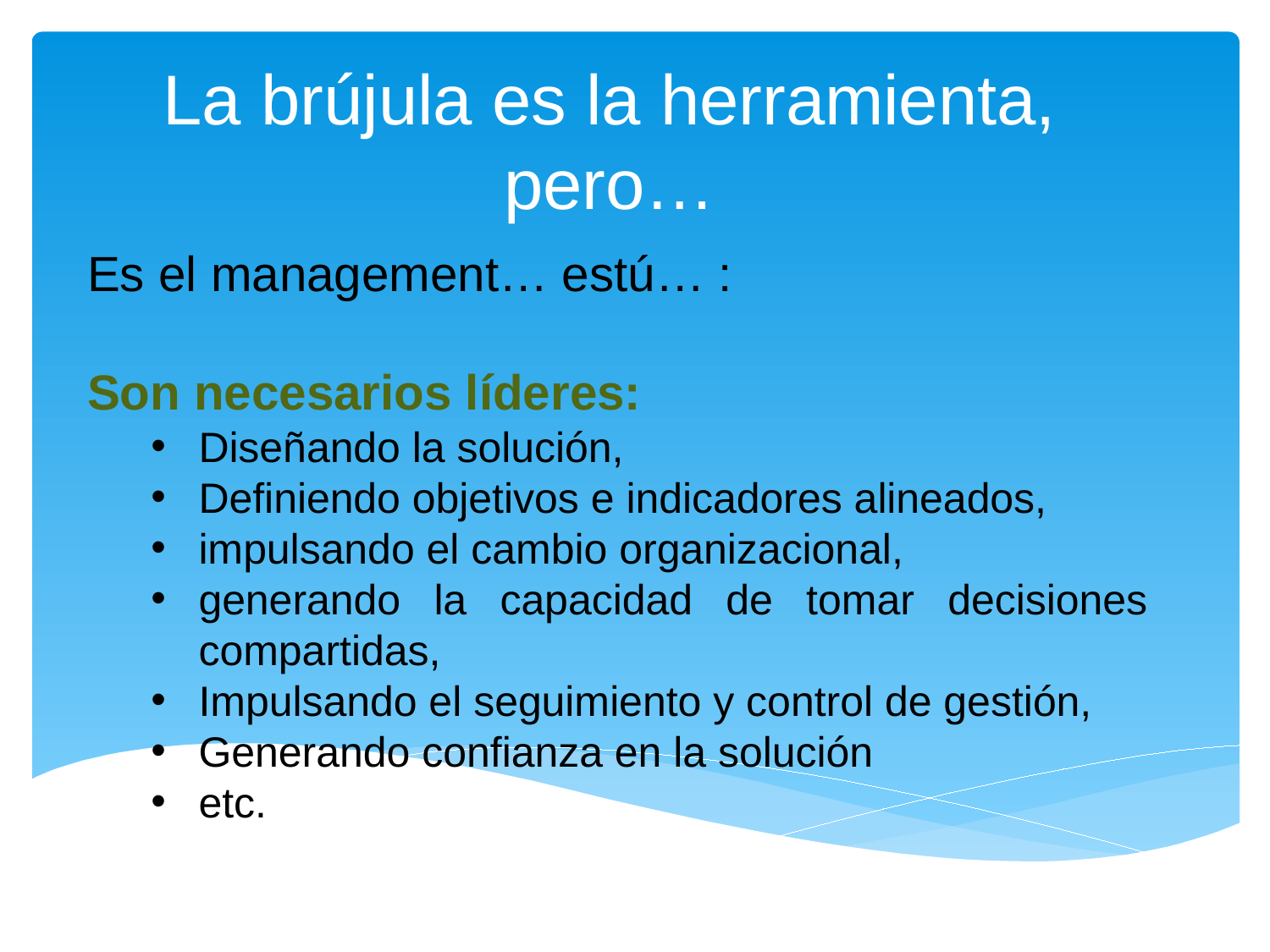

# La brújula es la herramienta, pero…
Es el management… estú… :

Son necesarios líderes:
Diseñando la solución,
Definiendo objetivos e indicadores alineados,
impulsando el cambio organizacional,
generando la capacidad de tomar decisiones compartidas,
Impulsando el seguimiento y control de gestión,
Generando confianza en la solución
etc.